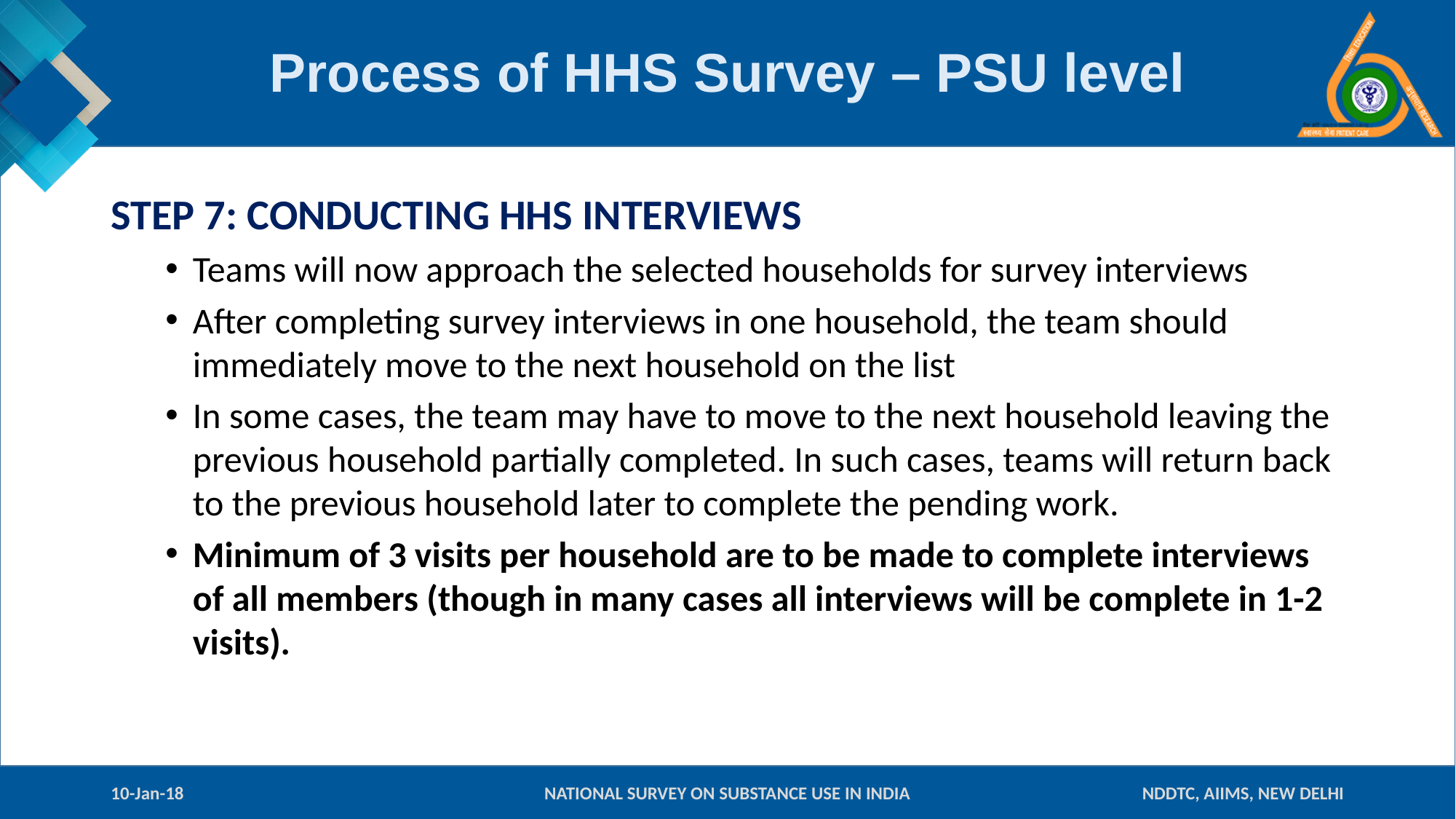

# Process of HHS Survey – PSU level
STEP 7: CONDUCTING HHS INTERVIEWS
Teams will now approach the selected households for survey interviews
After completing survey interviews in one household, the team should immediately move to the next household on the list
In some cases, the team may have to move to the next household leaving the previous household partially completed. In such cases, teams will return back to the previous household later to complete the pending work.
Minimum of 3 visits per household are to be made to complete interviews of all members (though in many cases all interviews will be complete in 1-2 visits).

10-Jan-18
NATIONAL SURVEY ON SUBSTANCE USE IN INDIA
NDDTC, AIIMS, NEW DELHI